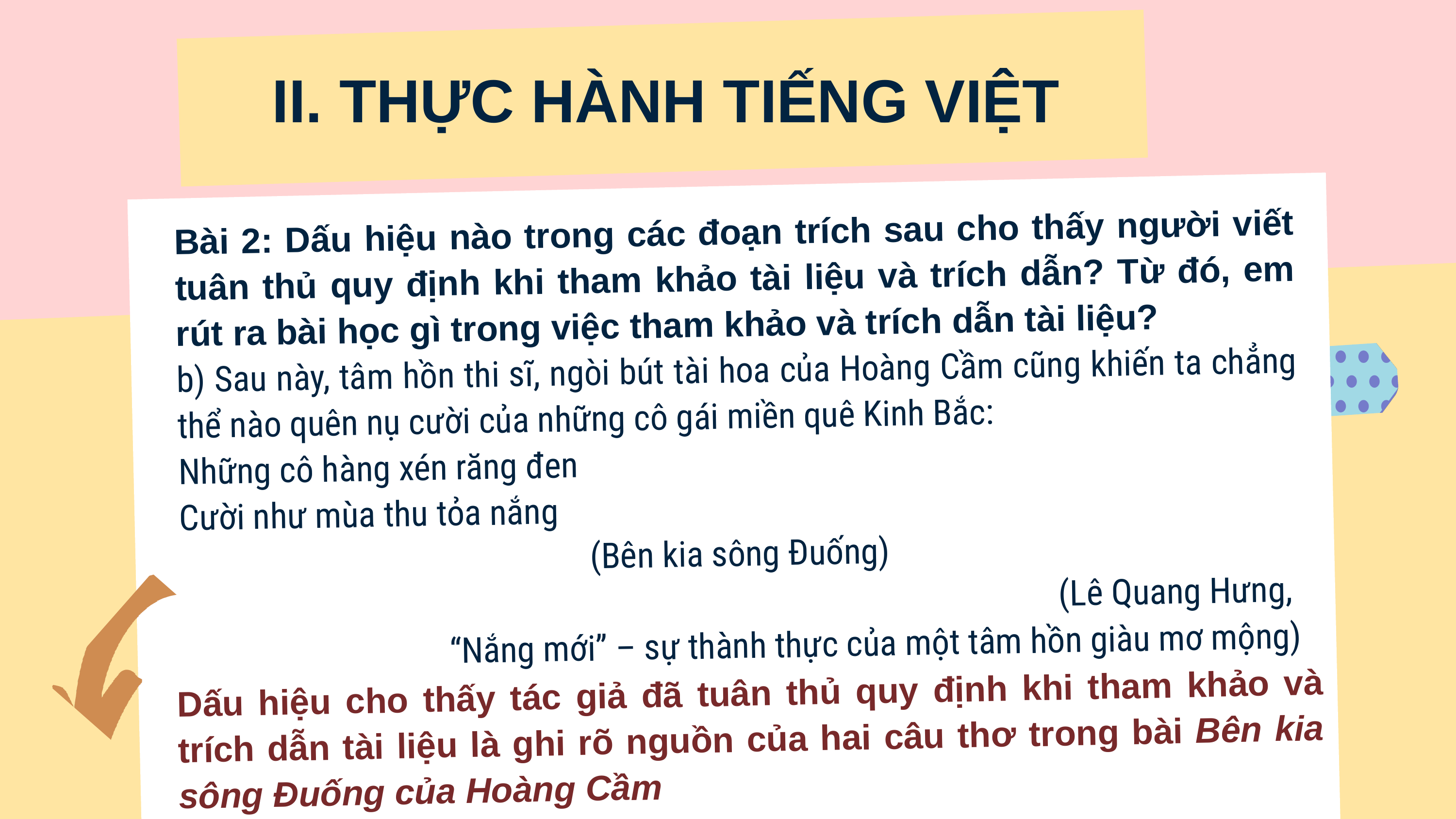

II. THỰC HÀNH TIẾNG VIỆT

Bài 2: Dấu hiệu nào trong các đoạn trích sau cho thấy người viết tuân thủ quy định khi tham khảo tài liệu và trích dẫn? Từ đó, em rút ra bài học gì trong việc tham khảo và trích dẫn tài liệu?
b) Sau này, tâm hồn thi sĩ, ngòi bút tài hoa của Hoàng Cầm cũng khiến ta chẳng thể nào quên nụ cười của những cô gái miền quê Kinh Bắc:
Những cô hàng xén răng đen
Cười như mùa thu tỏa nắng
(Bên kia sông Đuống)
(Lê Quang Hưng,
“Nắng mới” – sự thành thực của một tâm hồn giàu mơ mộng)

Dấu hiệu cho thấy tác giả đã tuân thủ quy định khi tham khảo và trích dẫn tài liệu là ghi rõ nguồn của hai câu thơ trong bài Bên kia sông Đuống của Hoàng Cầm